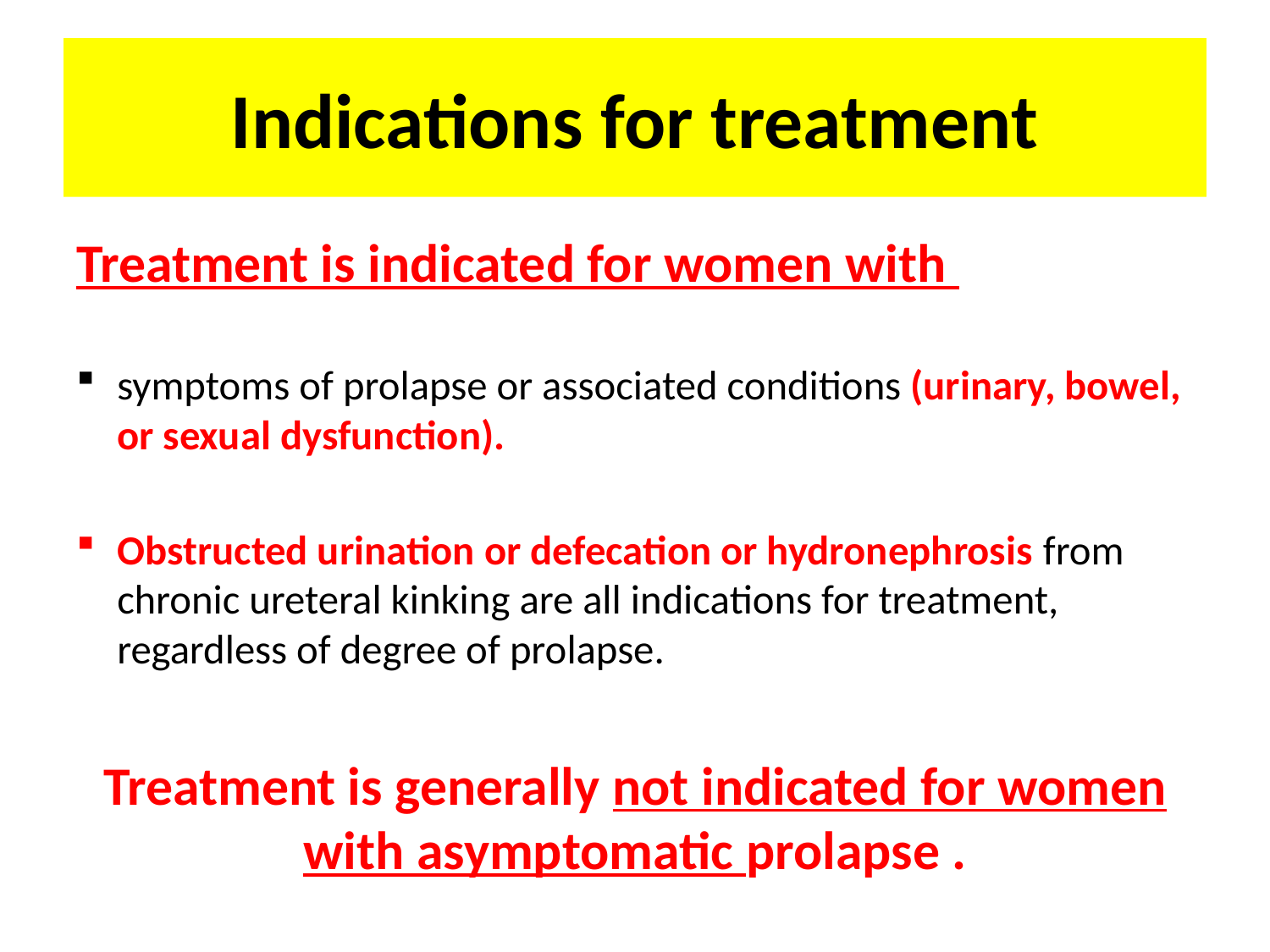

# Indications for treatment
Treatment is indicated for women with

symptoms of prolapse or associated conditions (urinary, bowel, or sexual dysfunction).

Obstructed urination or defecation or hydronephrosis from chronic ureteral kinking are all indications for treatment, regardless of degree of prolapse.

Treatment is generally not indicated for women with asymptomatic prolapse .